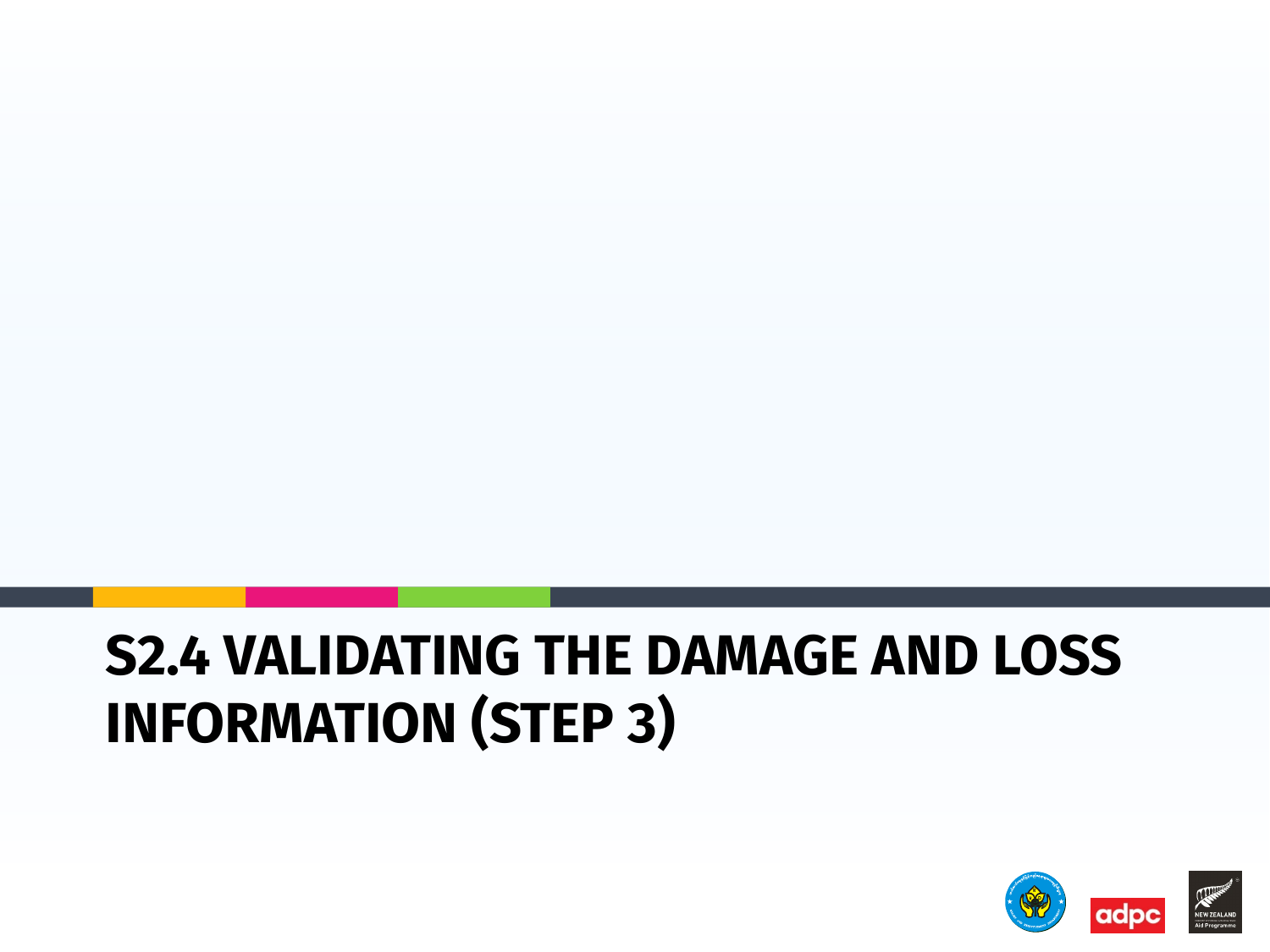

# S2.4 Validating the Damage and Loss Information (Step 3)